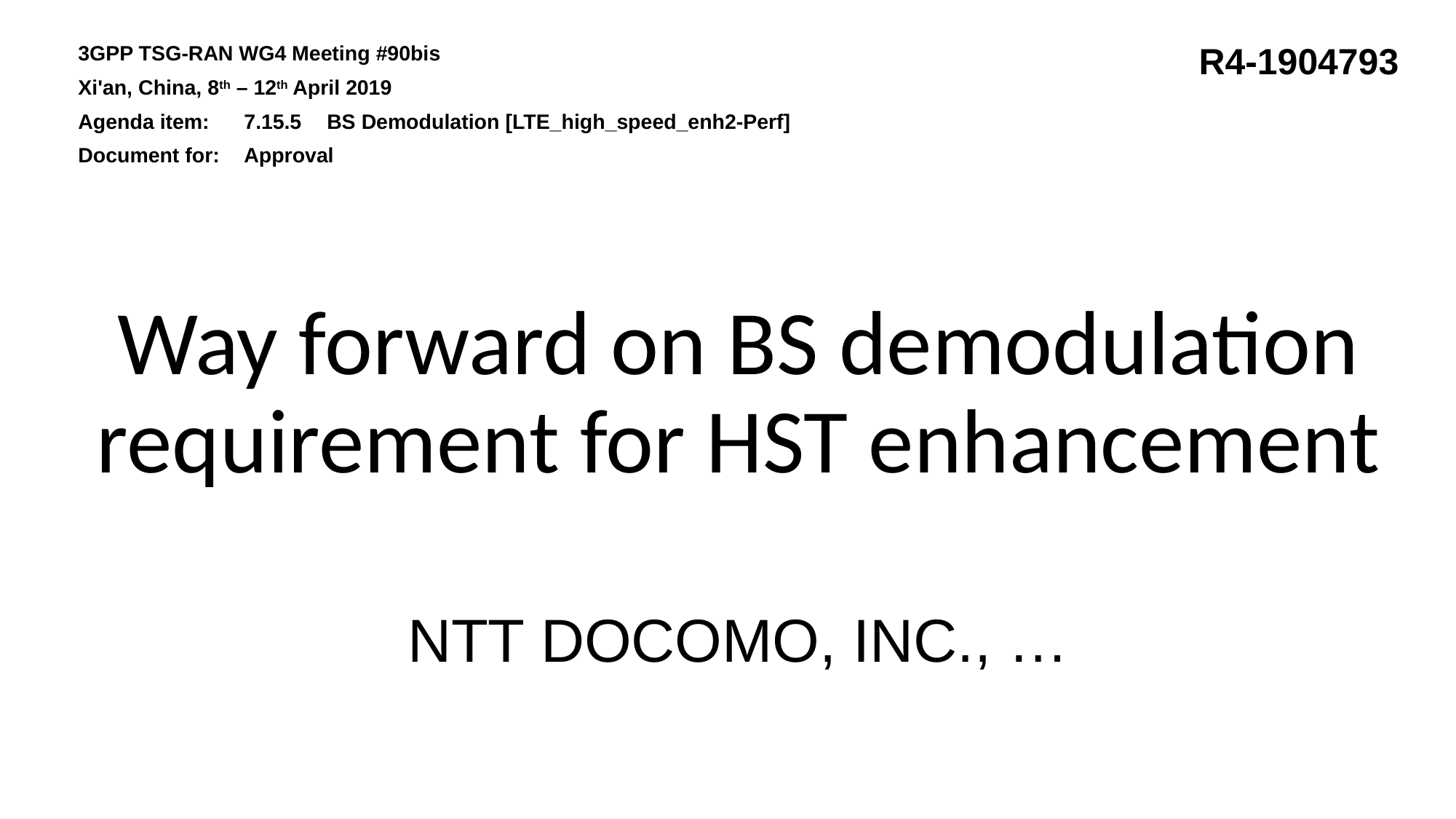

3GPP TSG-RAN WG4 Meeting #90bis
Xi'an, China, 8th – 12th April 2019
Agenda item:	7.15.5	BS Demodulation [LTE_high_speed_enh2-Perf]
Document for:	Approval
R4-1904793
# Way forward on BS demodulation requirement for HST enhancement
NTT DOCOMO, INC., …